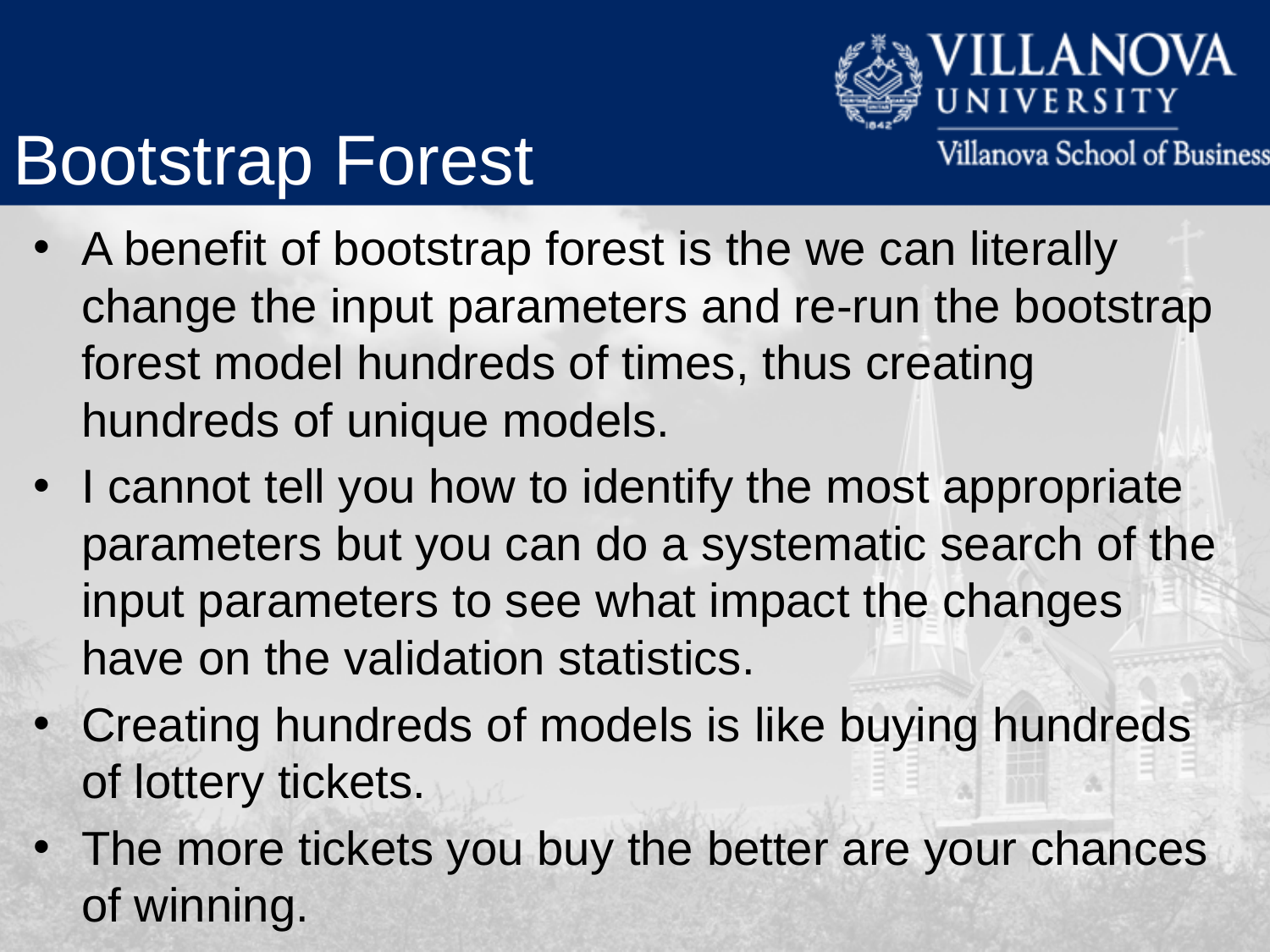

Bootstrap Forest
A benefit of bootstrap forest is the we can literally change the input parameters and re-run the bootstrap forest model hundreds of times, thus creating hundreds of unique models.
I cannot tell you how to identify the most appropriate parameters but you can do a systematic search of the input parameters to see what impact the changes have on the validation statistics.
Creating hundreds of models is like buying hundreds of lottery tickets.
The more tickets you buy the better are your chances of winning.